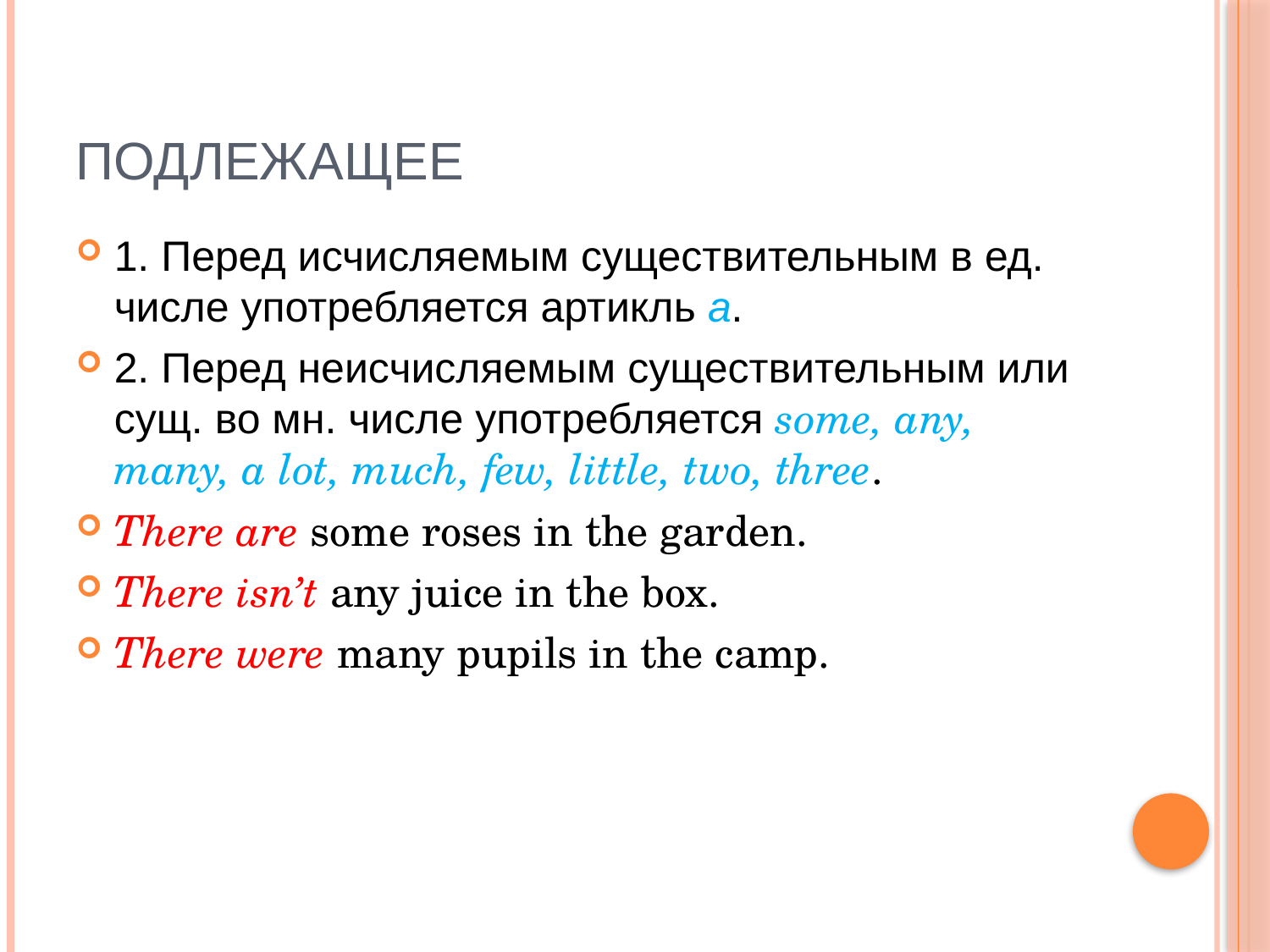

# Подлежащее
1. Перед исчисляемым существительным в ед. числе употребляется артикль а.
2. Перед неисчисляемым существительным или сущ. во мн. числе употребляется some, any, many, a lot, much, few, little, two, three.
There are some roses in the garden.
There isn’t any juice in the box.
There were many pupils in the camp.